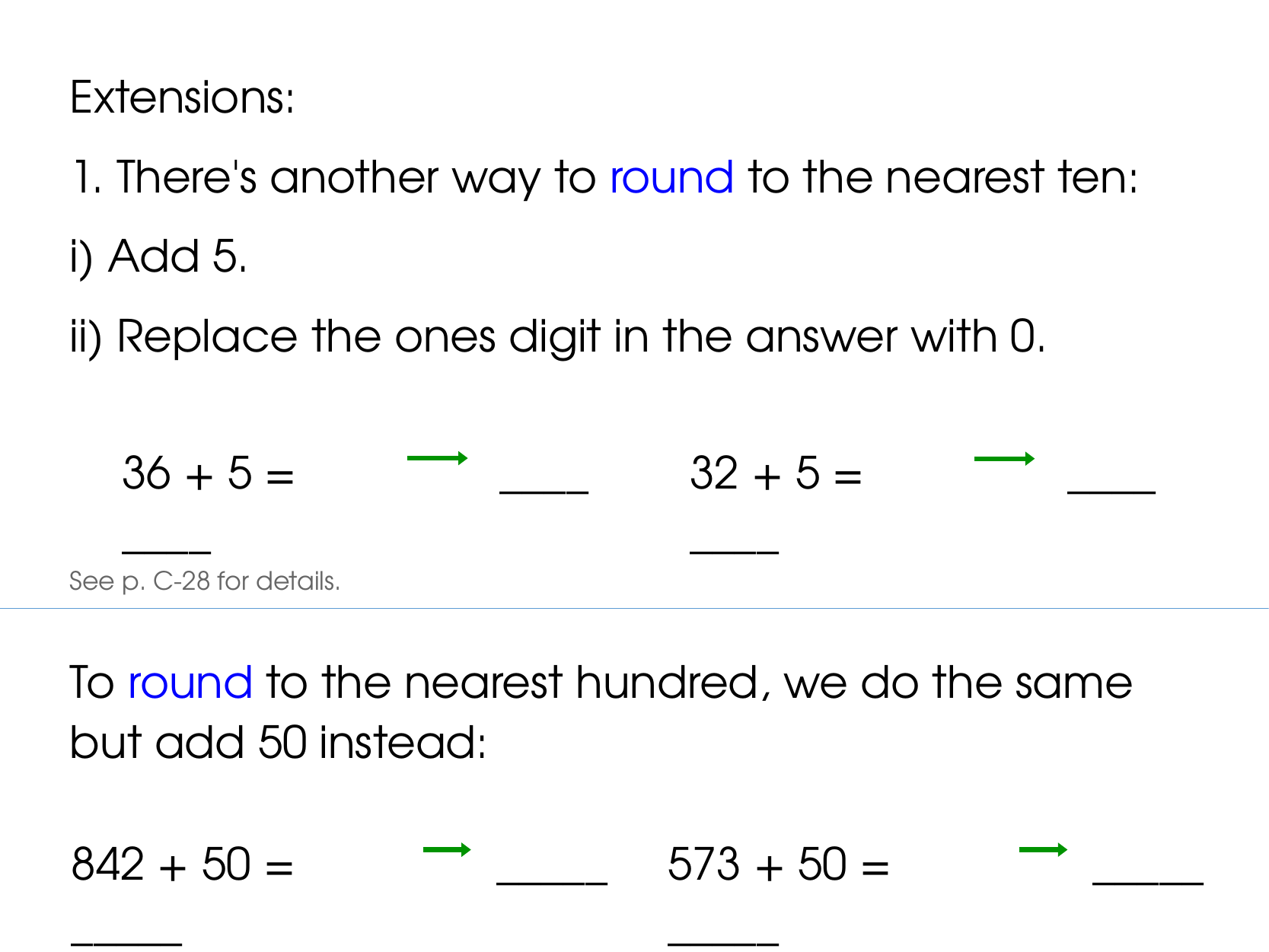

Extensions:
1. There's another way to round to the nearest ten:
i) Add 5.
ii) Replace the ones digit in the answer with 0.
36 + 5 = ____
____
32 + 5 = ____
____
See p. C-28 for details.
To round to the nearest hundred, we do the same but add 50 instead:
842 + 50 = _____
_____
573 + 50 = _____
_____